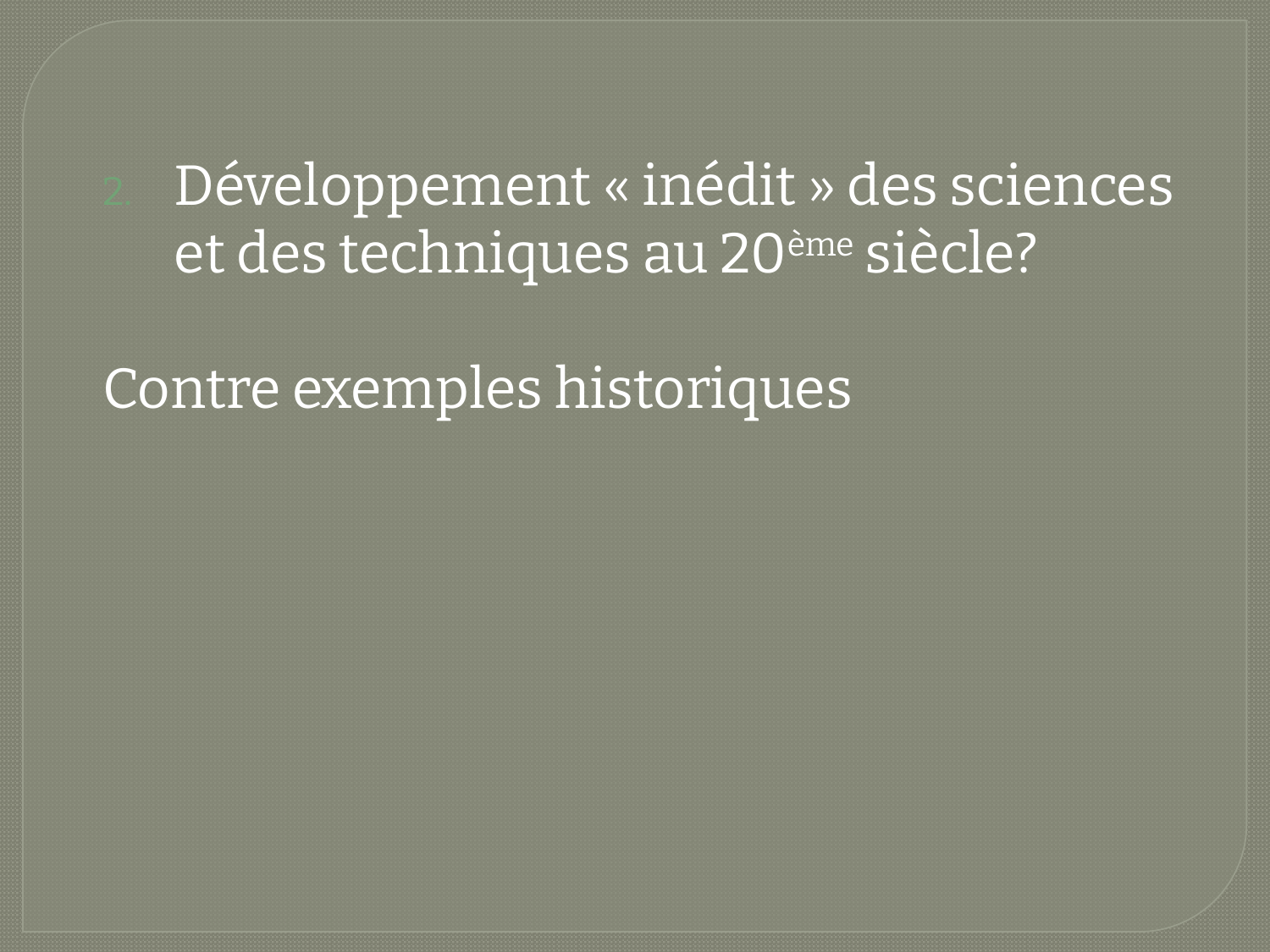

Développement « inédit » des sciences et des techniques au 20ème siècle?

Contre exemples historiques